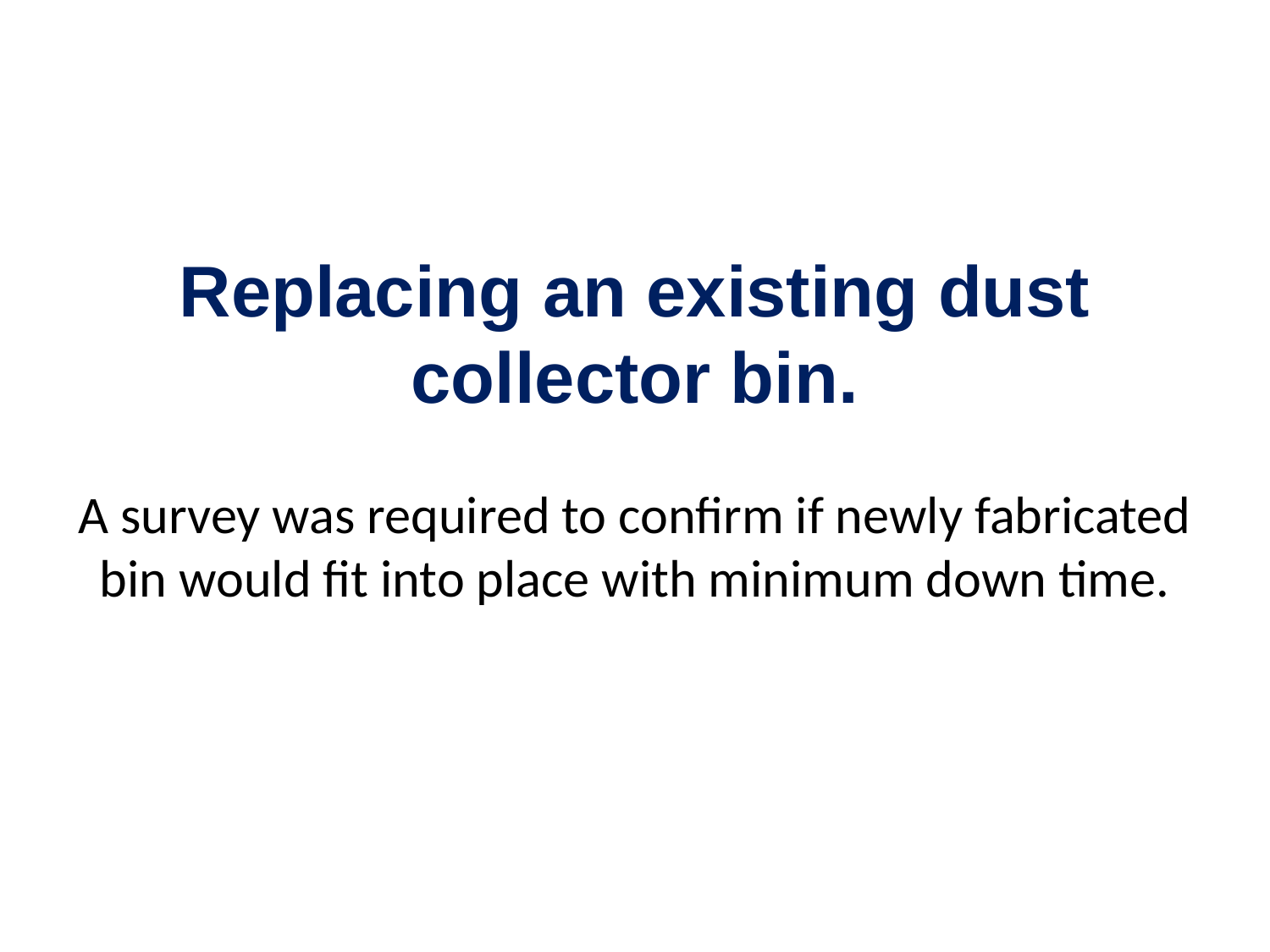

# Replacing an existing dust collector bin. A survey was required to confirm if newly fabricated bin would fit into place with minimum down time.